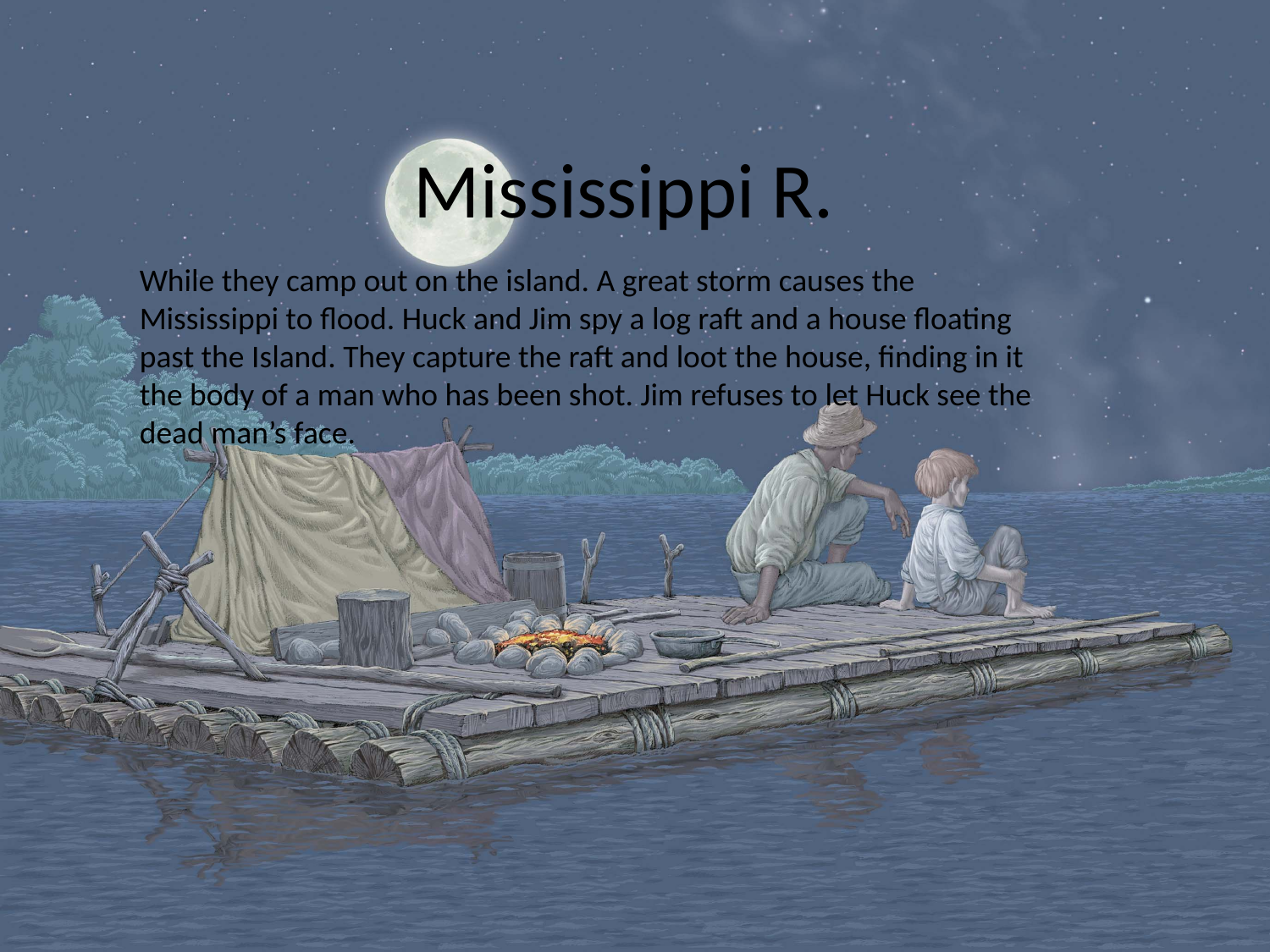

# Mississippi R.
While they camp out on the island. A great storm causes the Mississippi to flood. Huck and Jim spy a log raft and a house floating past the Island. They capture the raft and loot the house, finding in it the body of a man who has been shot. Jim refuses to let Huck see the dead man’s face.